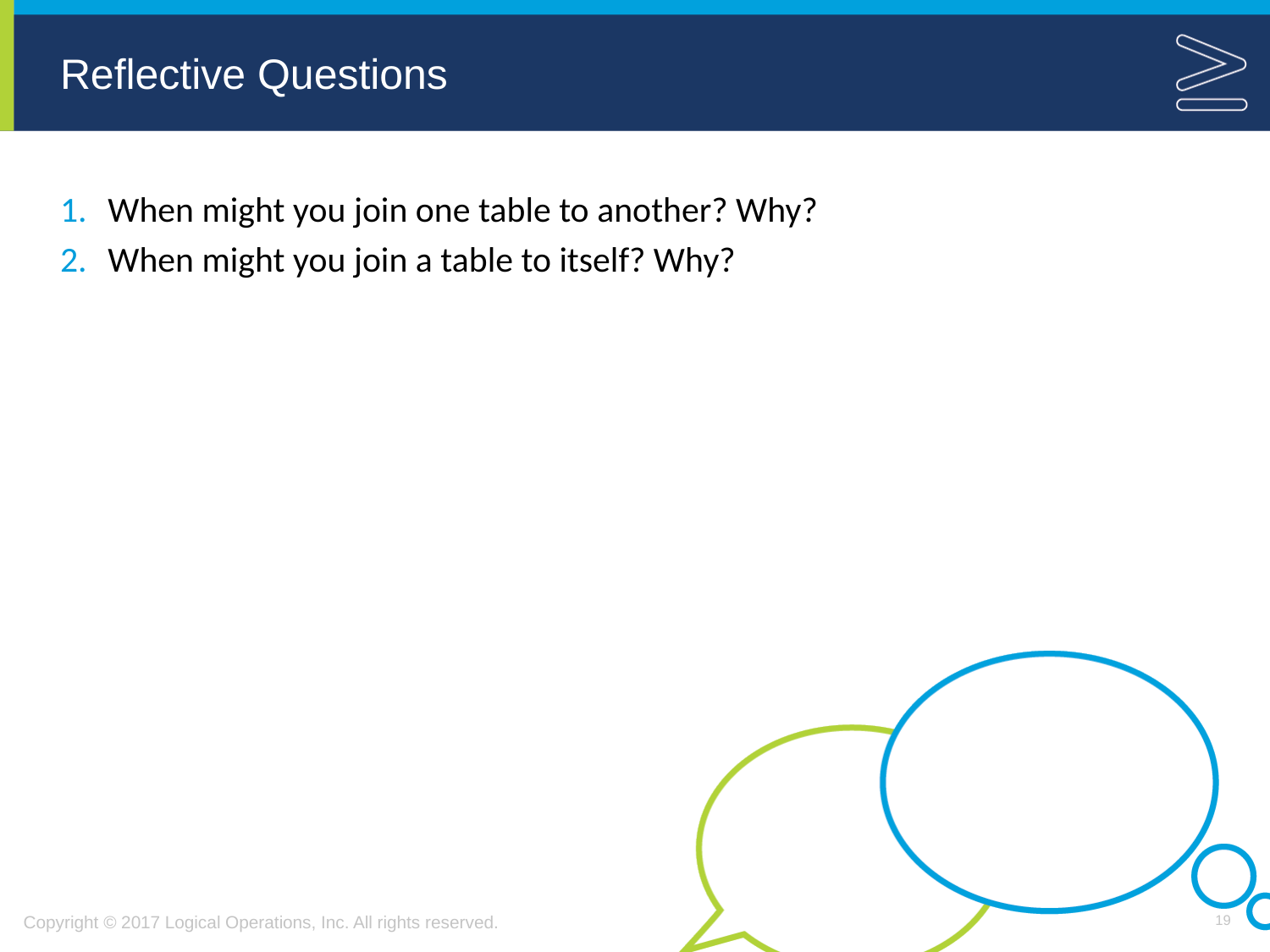

# Reflective Questions
When might you join one table to another? Why?
When might you join a table to itself? Why?

19